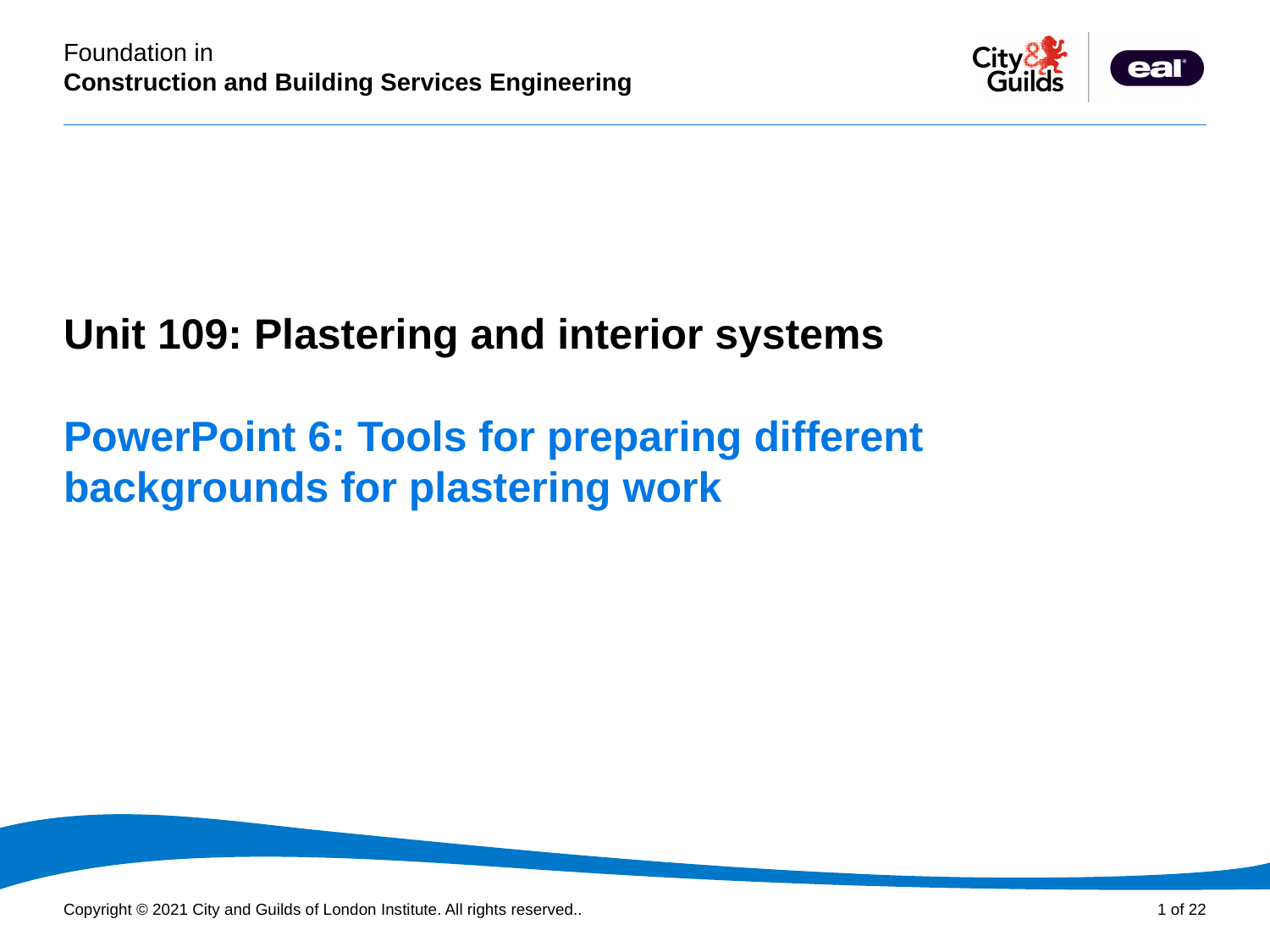

PowerPoint presentation
Unit 109: Plastering and interior systems
# PowerPoint 6: Tools for preparing different backgrounds for plastering work